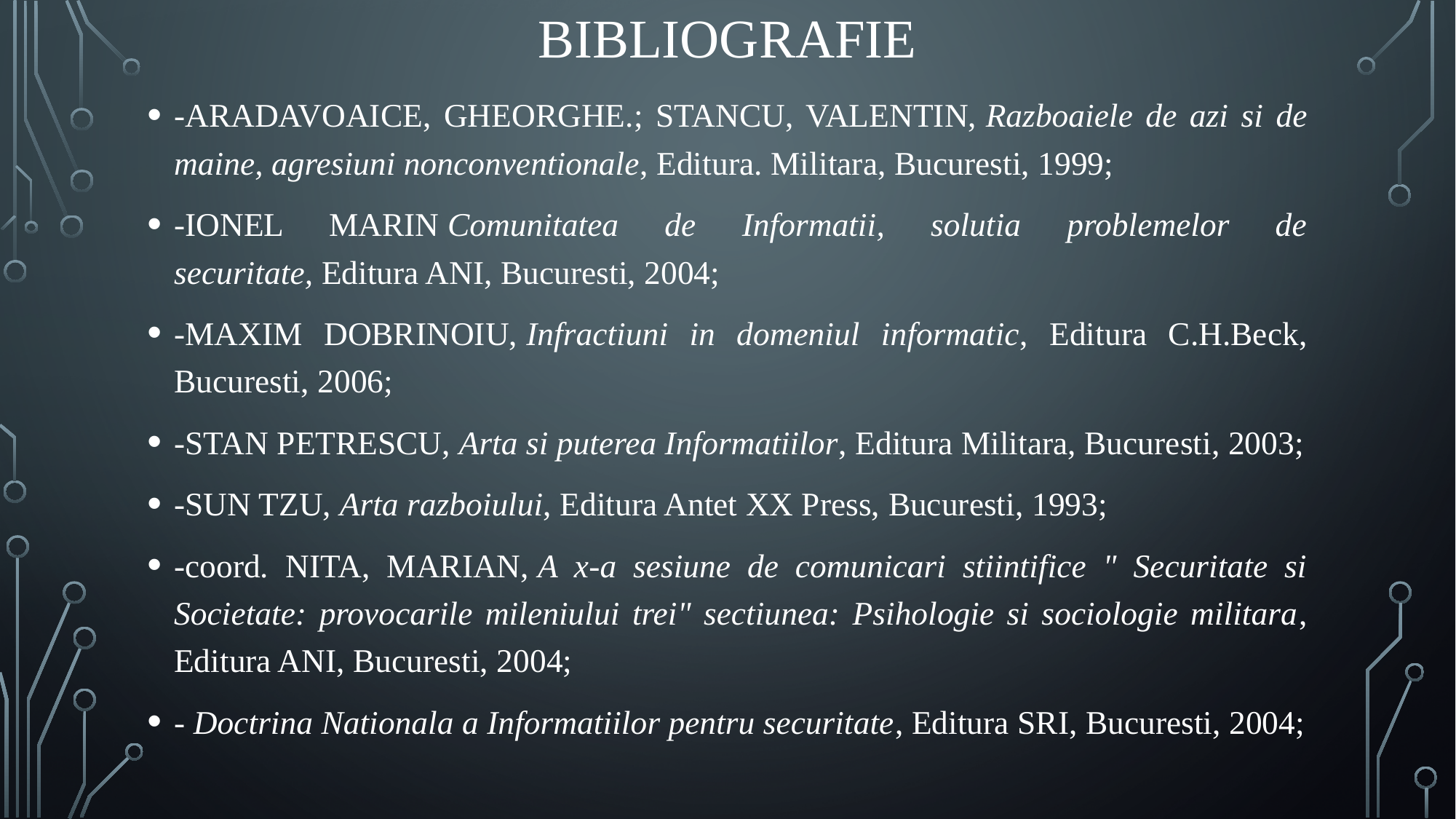

# Bibliografie
-ARADAVOAICE, GHEORGHE.; STANCU, VALENTIN, Razboaiele de azi si de maine, agresiuni nonconventionale, Editura. Militara, Bucuresti, 1999;
-IONEL MARIN Comunitatea de Informatii, solutia problemelor de securitate, Editura ANI, Bucuresti, 2004;
-MAXIM DOBRINOIU, Infractiuni in domeniul informatic, Editura C.H.Beck, Bucuresti, 2006;
-STAN PETRESCU, Arta si puterea Informatiilor, Editura Militara, Bucuresti, 2003;
-SUN TZU, Arta razboiului, Editura Antet XX Press, Bucuresti, 1993;
-coord. NITA, MARIAN, A x-a sesiune de comunicari stiintifice " Securitate si Societate: provocarile mileniului trei" sectiunea: Psihologie si sociologie militara, Editura ANI, Bucuresti, 2004;
- Doctrina Nationala a Informatiilor pentru securitate, Editura SRI, Bucuresti, 2004;